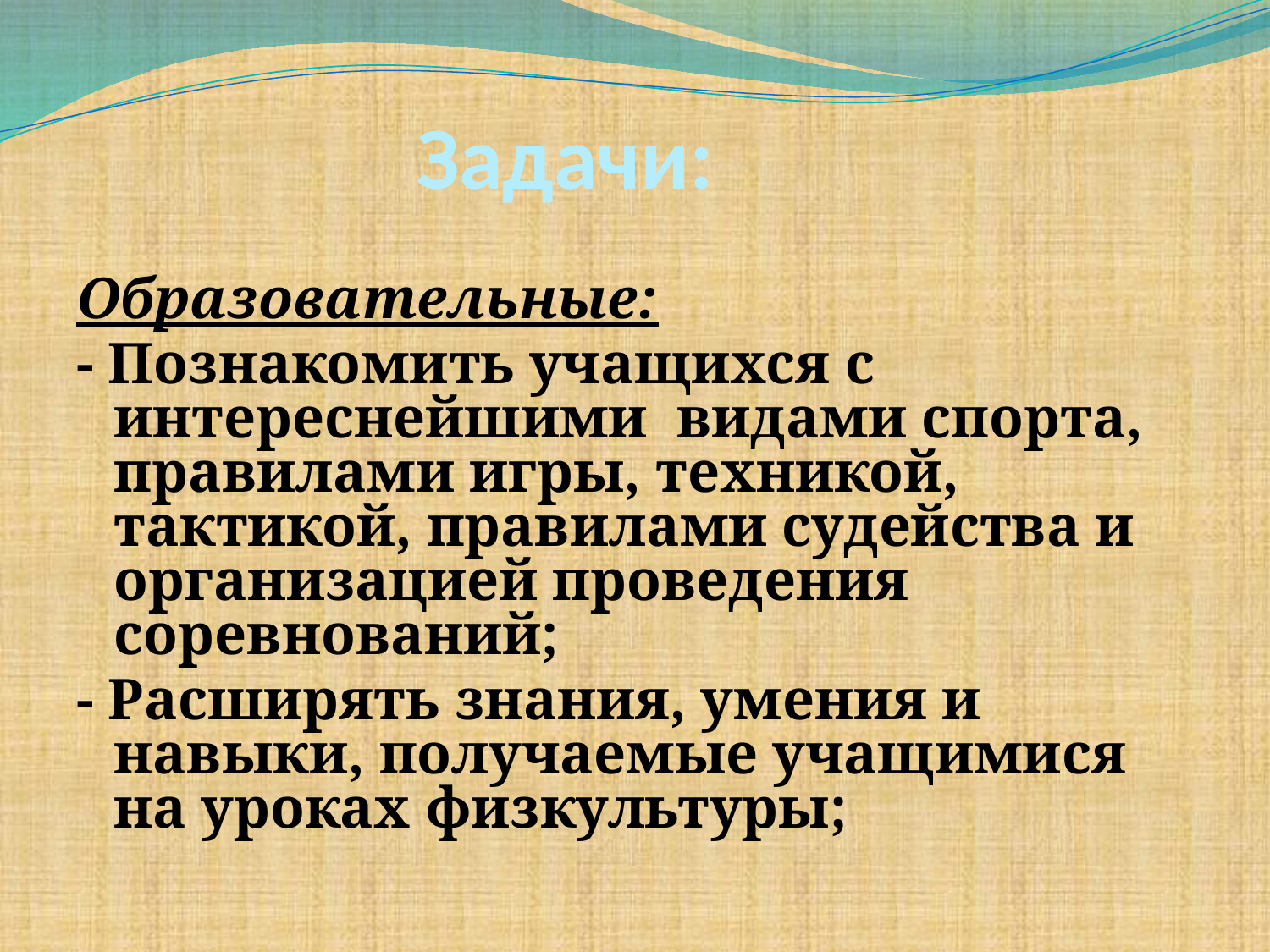

# Задачи:
Образовательные:
- Познакомить учащихся с интереснейшими  видами спорта, правилами игры, техникой, тактикой, правилами судейства и организацией проведения  соревнований;
- Расширять знания, умения и навыки, получаемые учащимися на уроках физкультуры;